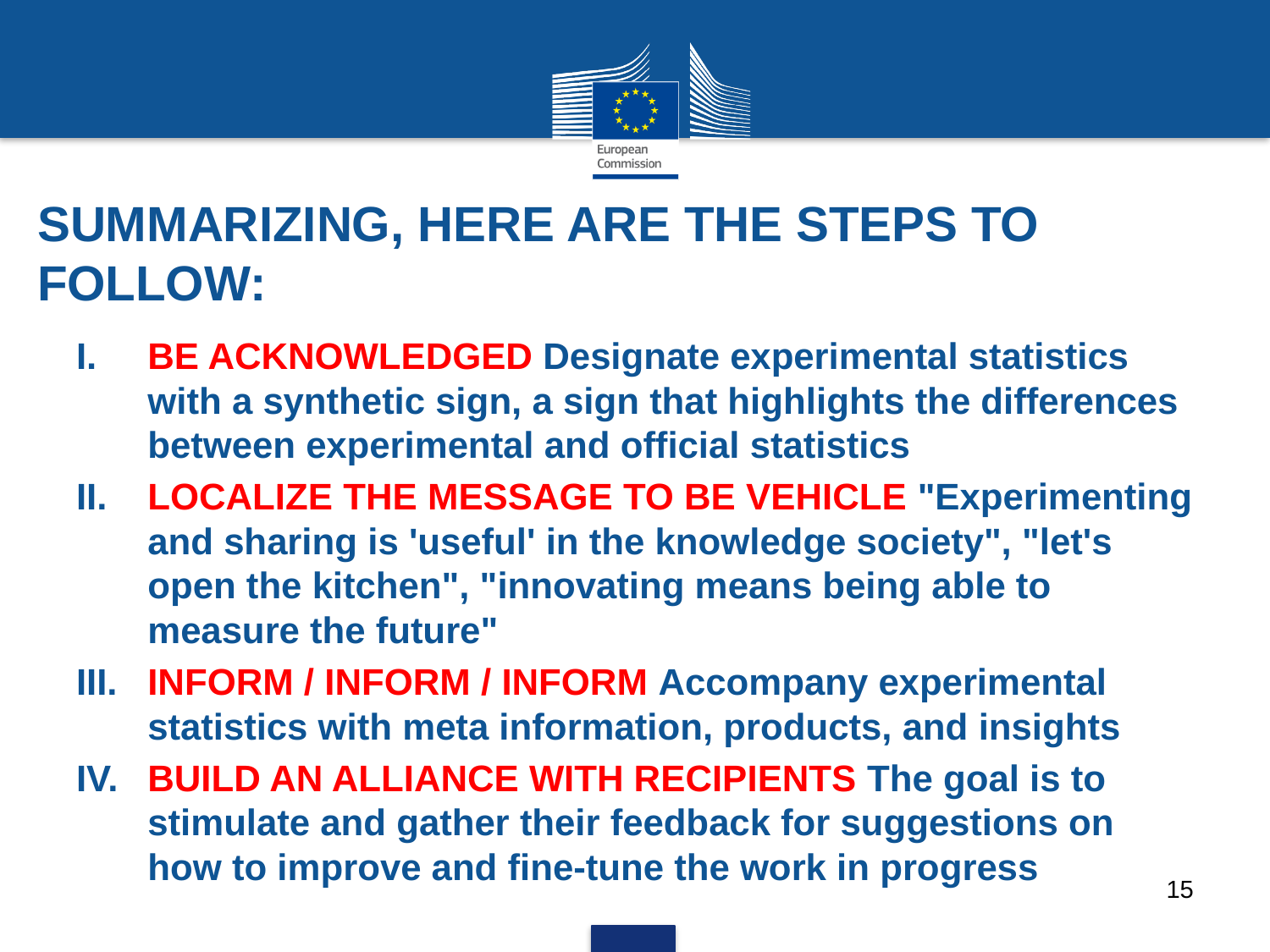

# SUMMARIZING, HERE ARE THE STEPS TO FOLLOW:
BE ACKNOWLEDGED Designate experimental statistics with a synthetic sign, a sign that highlights the differences between experimental and official statistics
LOCALIZE THE MESSAGE TO BE VEHICLE "Experimenting and sharing is 'useful' in the knowledge society", "let's open the kitchen", "innovating means being able to measure the future"
INFORM / INFORM / INFORM Accompany experimental statistics with meta information, products, and insights
BUILD AN ALLIANCE WITH RECIPIENTS The goal is to stimulate and gather their feedback for suggestions on how to improve and fine-tune the work in progress
15